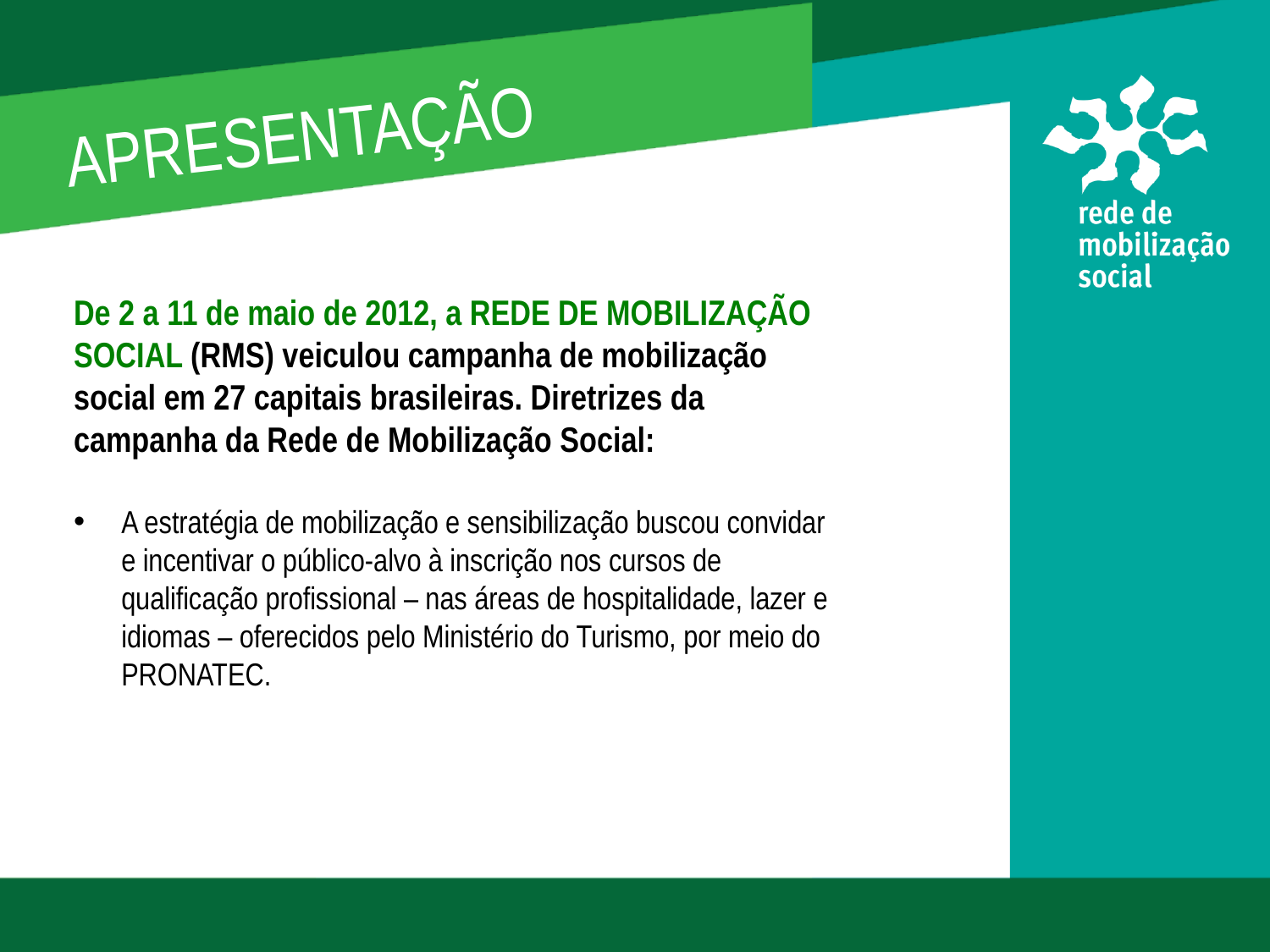

APRESENTAÇÃO
De 2 a 11 de maio de 2012, a REDE DE MOBILIZAÇÃO SOCIAL (RMS) veiculou campanha de mobilização social em 27 capitais brasileiras. Diretrizes da campanha da Rede de Mobilização Social:
A estratégia de mobilização e sensibilização buscou convidar e incentivar o público-alvo à inscrição nos cursos de qualificação profissional – nas áreas de hospitalidade, lazer e idiomas – oferecidos pelo Ministério do Turismo, por meio do PRONATEC.